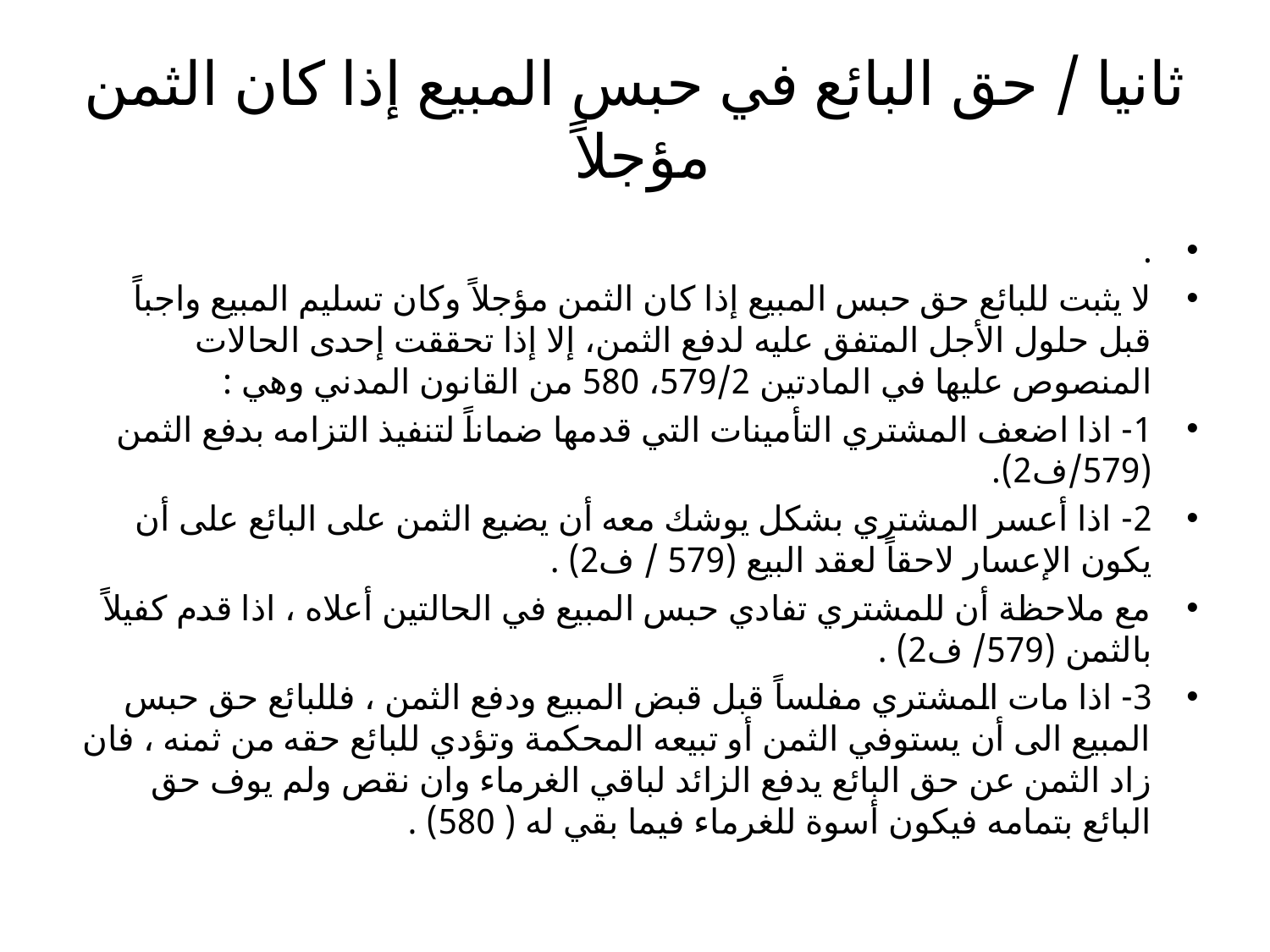

# ثانيا / حق البائع في حبس المبيع إذا كان الثمن مؤجلاً
.
لا يثبت للبائع حق حبس المبيع إذا كان الثمن مؤجلاً وكان تسليم المبيع واجباً قبل حلول الأجل المتفق عليه لدفع الثمن، إلا إذا تحققت إحدى الحالات المنصوص عليها في المادتين 579/2، 580 من القانون المدني وهي :
1- اذا اضعف المشتري التأمينات التي قدمها ضماناً لتنفيذ التزامه بدفع الثمن (579/ف2).
2- اذا أعسر المشتري بشكل يوشك معه أن يضيع الثمن على البائع على أن يكون الإعسار لاحقاً لعقد البيع (579 / ف2) .
مع ملاحظة أن للمشتري تفادي حبس المبيع في الحالتين أعلاه ، اذا قدم كفيلاً بالثمن (579/ ف2) .
3- اذا مات المشتري مفلساً قبل قبض المبيع ودفع الثمن ، فللبائع حق حبس المبيع الى أن يستوفي الثمن أو تبيعه المحكمة وتؤدي للبائع حقه من ثمنه ، فان زاد الثمن عن حق البائع يدفع الزائد لباقي الغرماء وان نقص ولم يوف حق البائع بتمامه فيكون أسوة للغرماء فيما بقي له ( 580) .